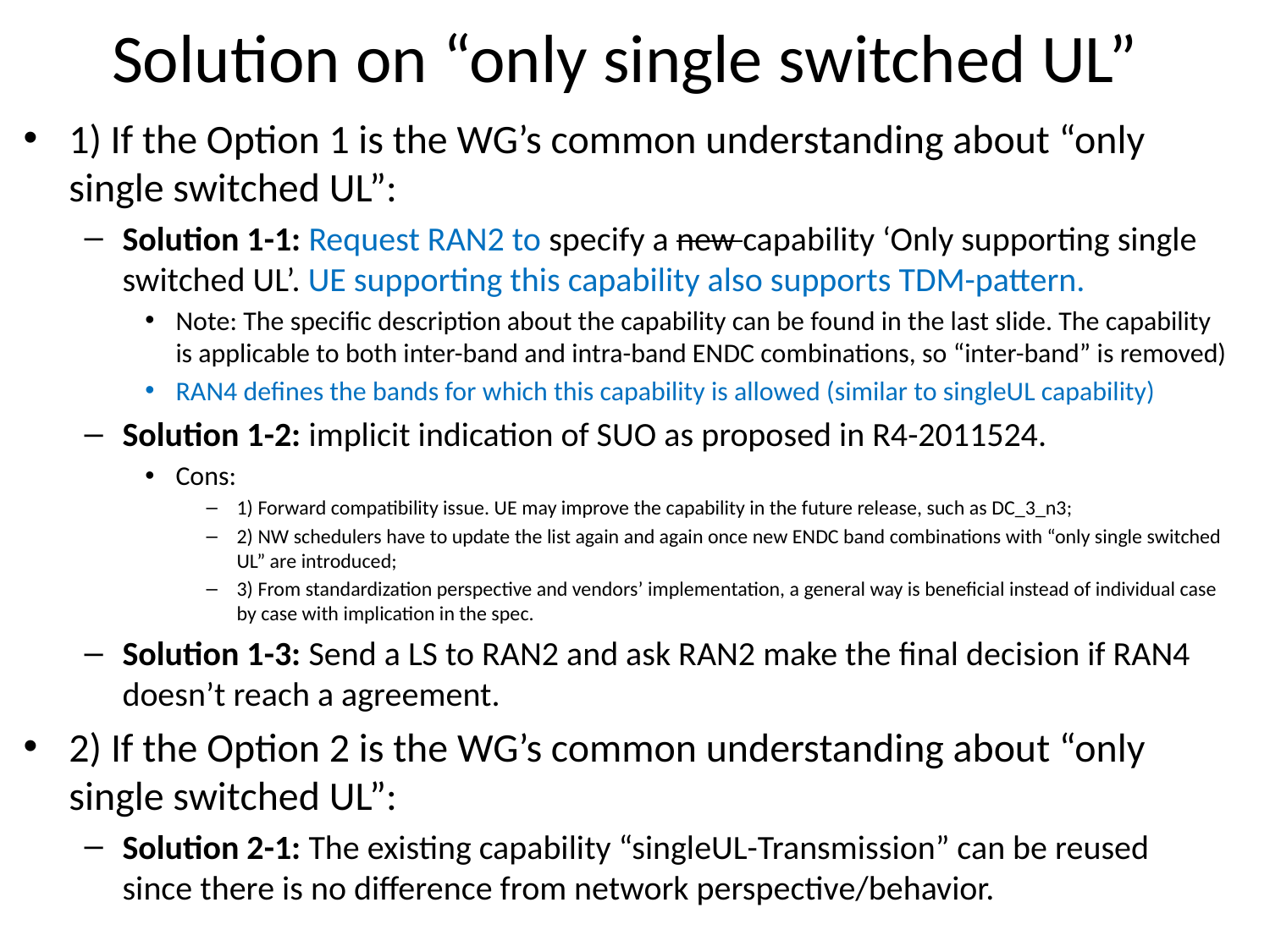

# Solution on “only single switched UL”
1) If the Option 1 is the WG’s common understanding about “only single switched UL”:
Solution 1-1: Request RAN2 to specify a new capability ‘Only supporting single switched UL’. UE supporting this capability also supports TDM-pattern.
Note: The specific description about the capability can be found in the last slide. The capability is applicable to both inter-band and intra-band ENDC combinations, so “inter-band” is removed)
RAN4 defines the bands for which this capability is allowed (similar to singleUL capability)
Solution 1-2: implicit indication of SUO as proposed in R4-2011524.
Cons:
1) Forward compatibility issue. UE may improve the capability in the future release, such as DC_3_n3;
2) NW schedulers have to update the list again and again once new ENDC band combinations with “only single switched UL” are introduced;
3) From standardization perspective and vendors’ implementation, a general way is beneficial instead of individual case by case with implication in the spec.
Solution 1-3: Send a LS to RAN2 and ask RAN2 make the final decision if RAN4 doesn’t reach a agreement.
2) If the Option 2 is the WG’s common understanding about “only single switched UL”:
Solution 2-1: The existing capability “singleUL-Transmission” can be reused since there is no difference from network perspective/behavior.